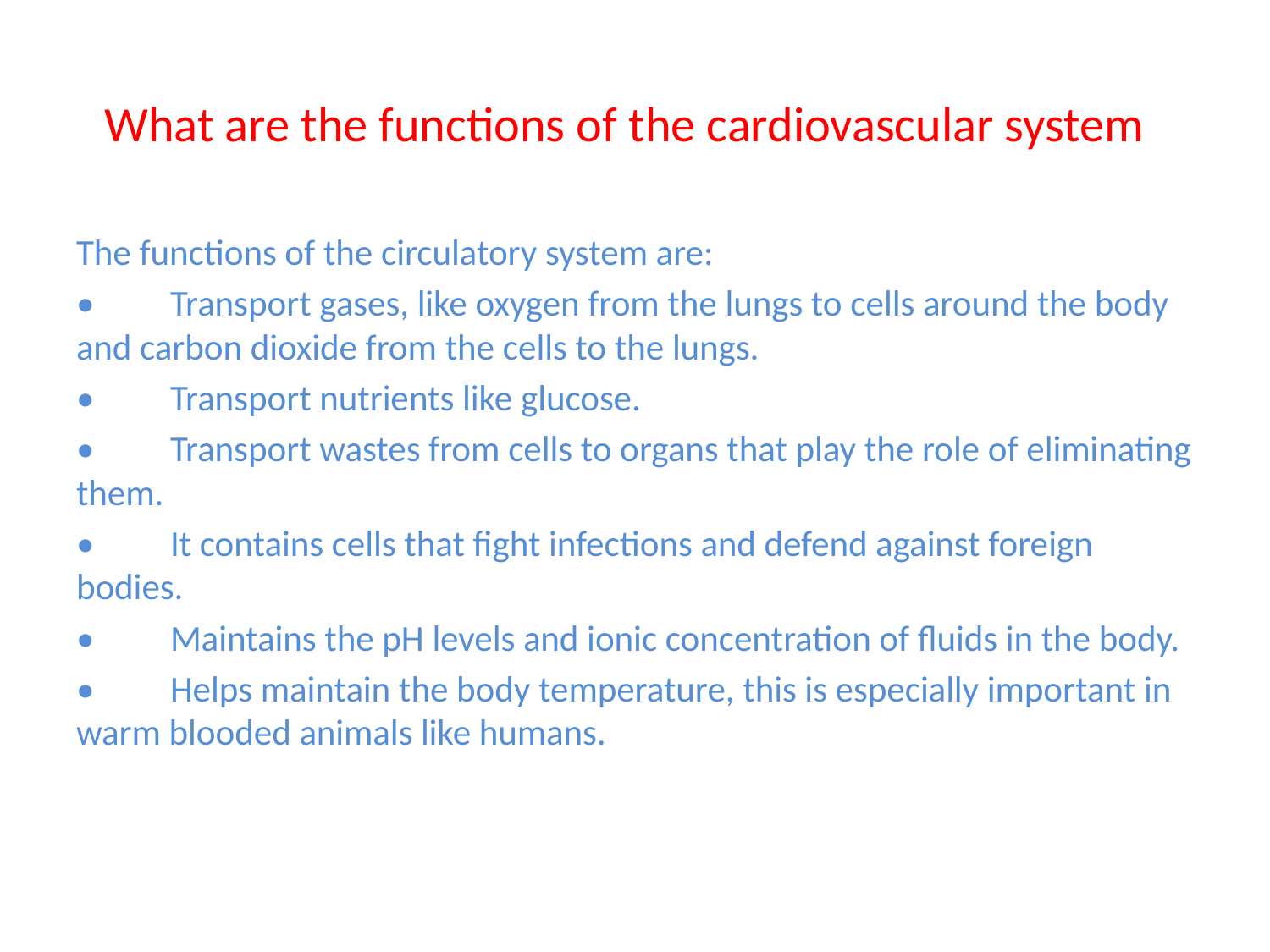

# What are the functions of the cardiovascular system
The functions of the circulatory system are:
•	Transport gases, like oxygen from the lungs to cells around the body and carbon dioxide from the cells to the lungs.
•	Transport nutrients like glucose.
•	Transport wastes from cells to organs that play the role of eliminating them.
•	It contains cells that fight infections and defend against foreign bodies.
•	Maintains the pH levels and ionic concentration of fluids in the body.
•	Helps maintain the body temperature, this is especially important in warm blooded animals like humans.